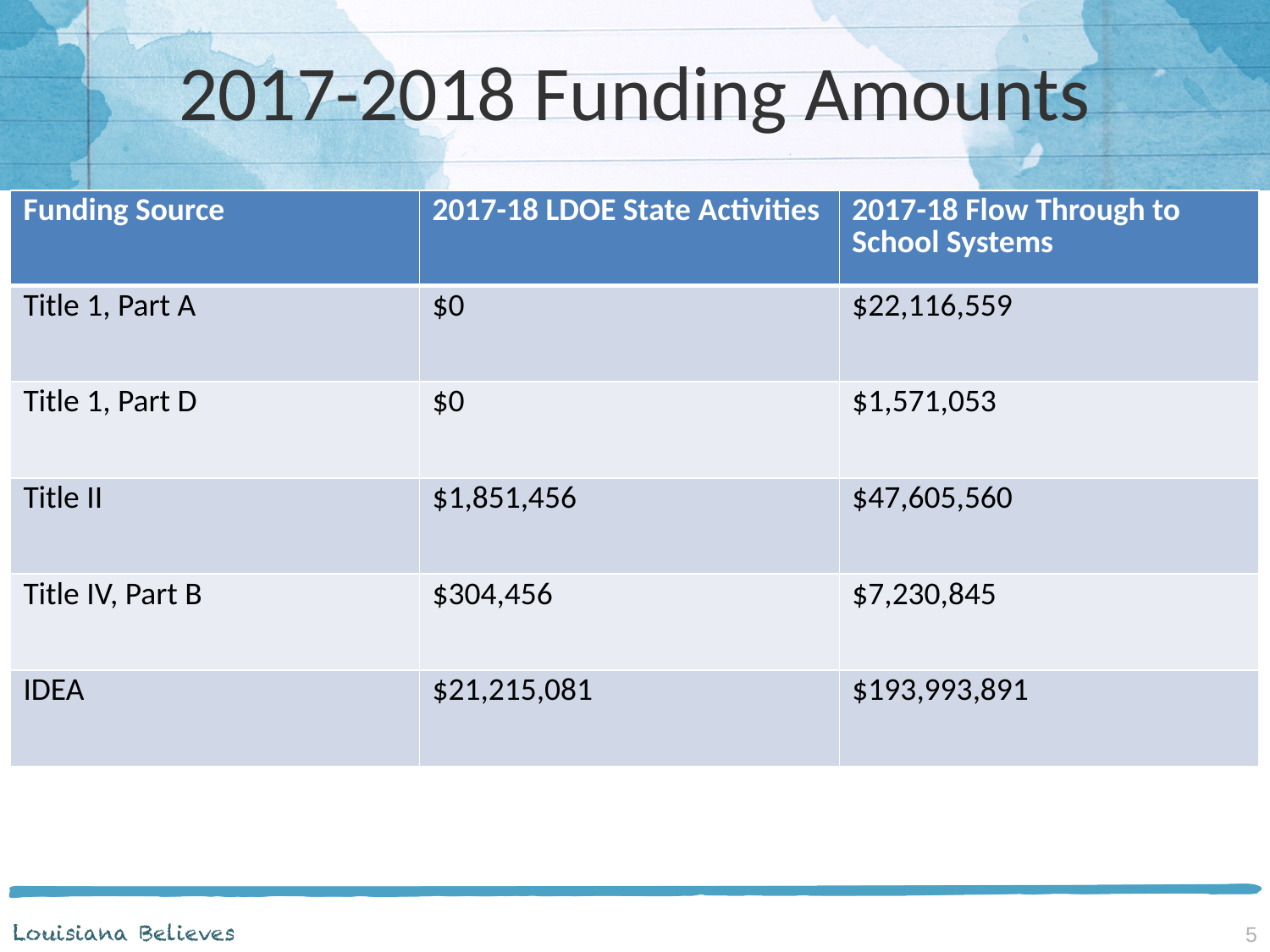

# 2017-2018 Funding Amounts
| Funding Source | 2017-18 LDOE State Activities | 2017-18 Flow Through to School Systems |
| --- | --- | --- |
| Title 1, Part A | $0 | $22,116,559 |
| Title 1, Part D | $0 | $1,571,053 |
| Title II | $1,851,456 | $47,605,560 |
| Title IV, Part B | $304,456 | $7,230,845 |
| IDEA | $21,215,081 | $193,993,891 |
5